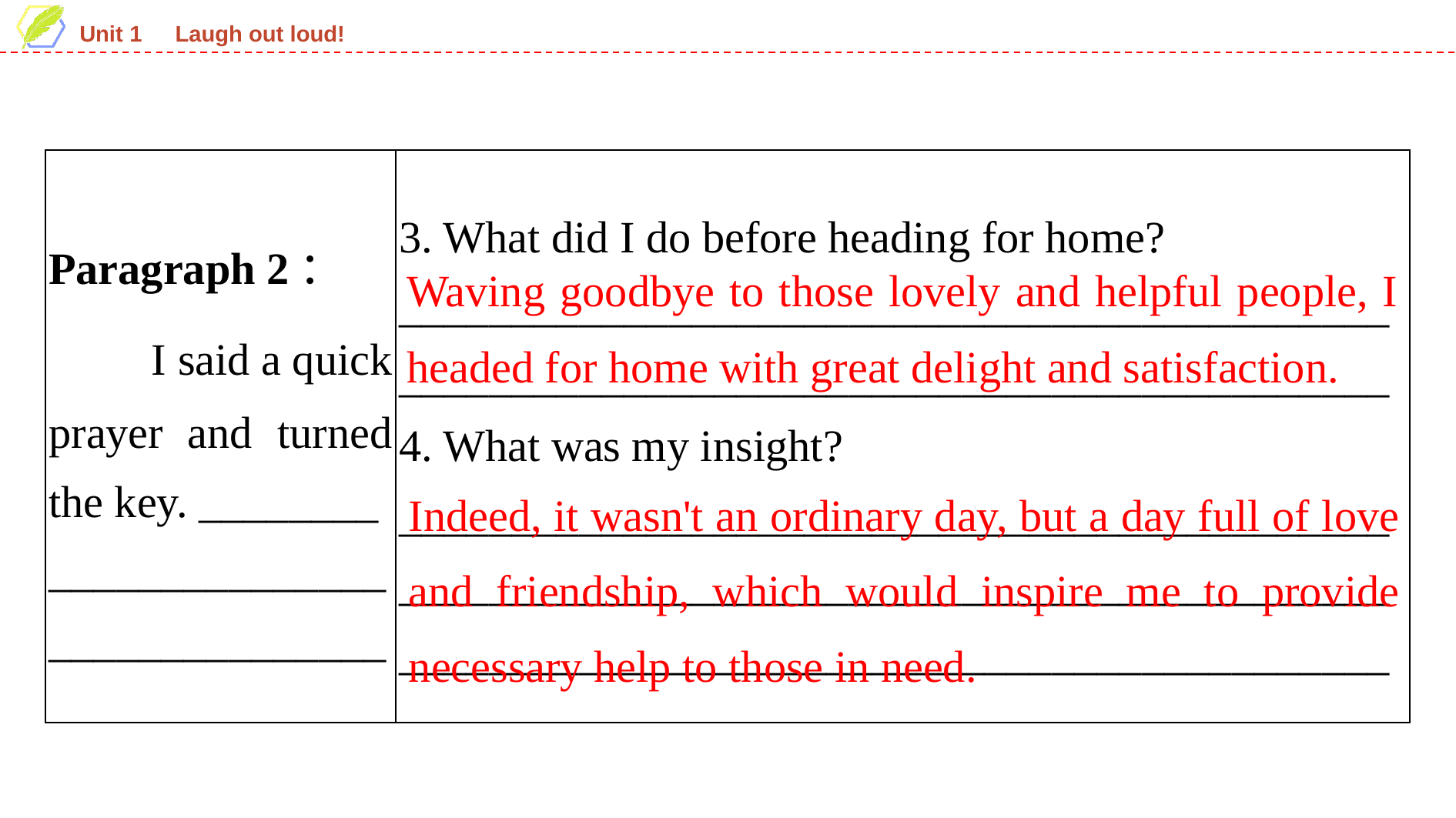

| Paragraph 2： 　　I said a quick prayer and turned the key. \_\_\_\_\_\_\_\_ \_\_\_\_\_\_\_\_\_\_\_\_\_\_\_\_\_\_\_\_\_\_\_\_\_\_\_\_\_\_ | 3. What did I do before heading for home? \_\_\_\_\_\_\_\_\_\_\_\_\_\_\_\_\_\_\_\_\_\_\_\_\_\_\_\_\_\_\_\_\_\_\_\_\_\_\_\_\_\_\_\_\_\_\_\_\_\_\_\_\_\_\_\_\_\_\_\_\_\_\_\_\_\_\_\_\_\_\_\_\_\_\_\_\_\_\_\_\_\_\_\_\_\_\_\_ 4. What was my insight? \_\_\_\_\_\_\_\_\_\_\_\_\_\_\_\_\_\_\_\_\_\_\_\_\_\_\_\_\_\_\_\_\_\_\_\_\_\_\_\_\_\_\_\_\_\_\_\_\_\_\_\_\_\_\_\_\_\_\_\_\_\_\_\_\_\_\_\_\_\_\_\_\_\_\_\_\_\_\_\_\_\_\_\_\_\_\_\_\_\_\_\_\_\_\_\_\_\_\_\_\_\_\_\_\_\_\_\_\_\_\_\_\_\_\_\_\_\_\_\_\_\_\_\_\_\_\_\_\_\_\_\_ |
| --- | --- |
Waving goodbye to those lovely and helpful people, I headed for home with great delight and satisfaction.
Indeed, it wasn't an ordinary day, but a day full of love and friendship, which would inspire me to provide necessary help to those in need.